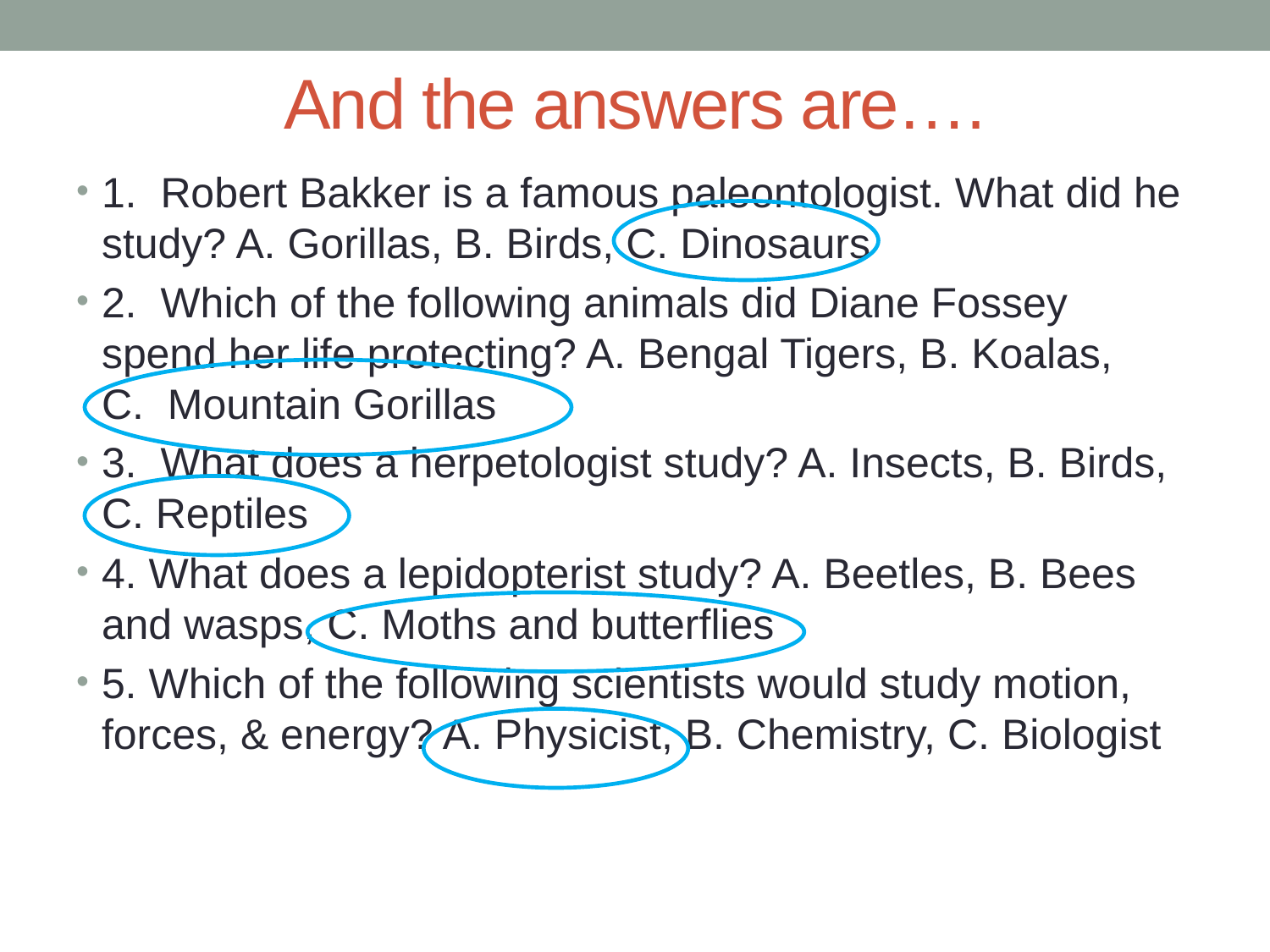

# And the answers are….
1.  Robert Bakker is a famous paleontologist. What did he study? A. Gorillas, B. Birds, C. Dinosaurs
2.  Which of the following animals did Diane Fossey spend her life protecting? A. Bengal Tigers, B. Koalas,    C.  Mountain Gorillas
3.  What does a herpetologist study? A. Insects, B. Birds, C. Reptiles
4. What does a lepidopterist study? A. Beetles, B. Bees and wasps, C. Moths and butterflies
5. Which of the following scientists would study motion, forces, & energy? A. Physicist, B. Chemistry, C. Biologist